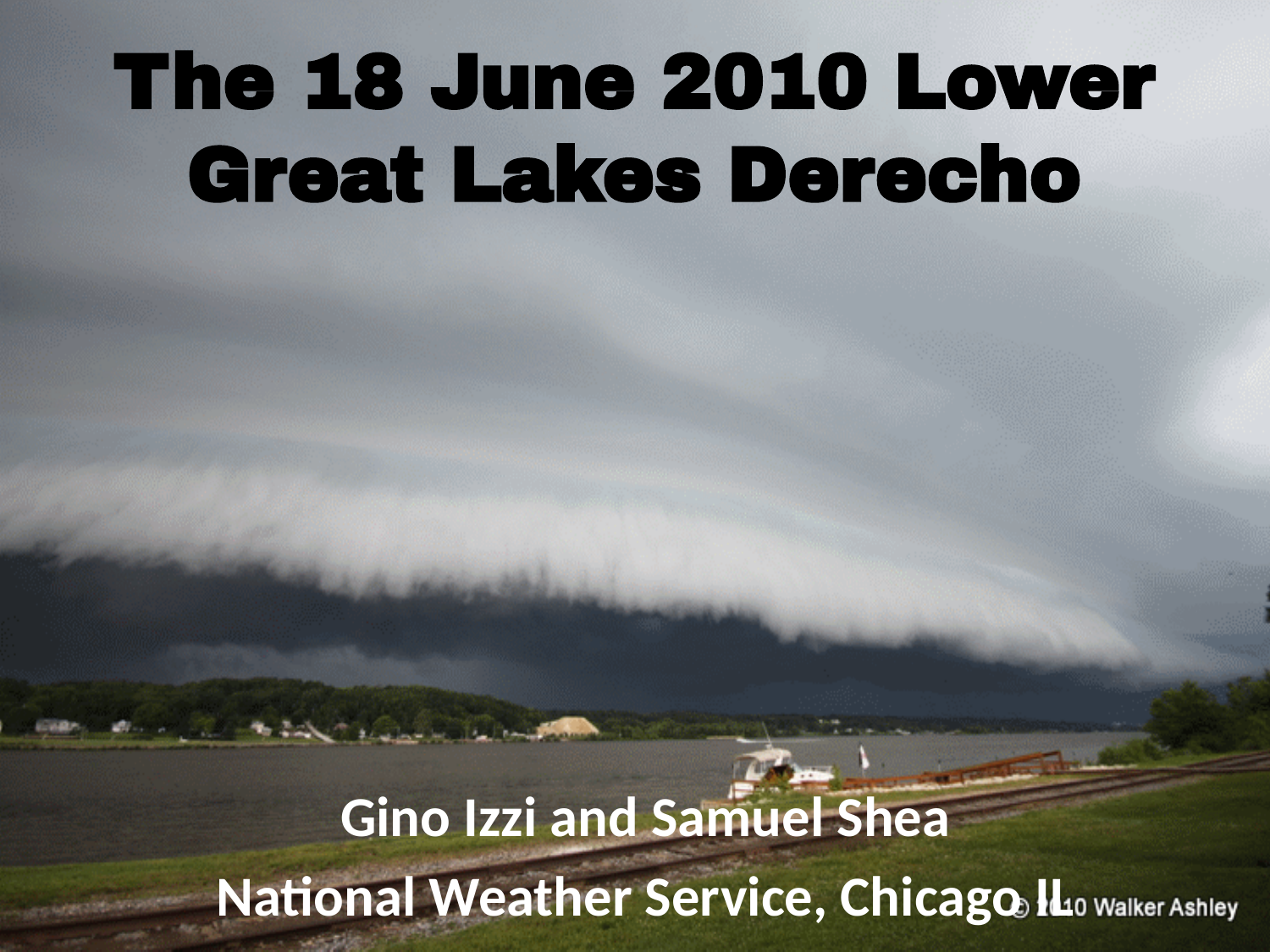

# The 18 June 2010 Lower Great Lakes Derecho
Gino Izzi and Samuel Shea
National Weather Service, Chicago IL